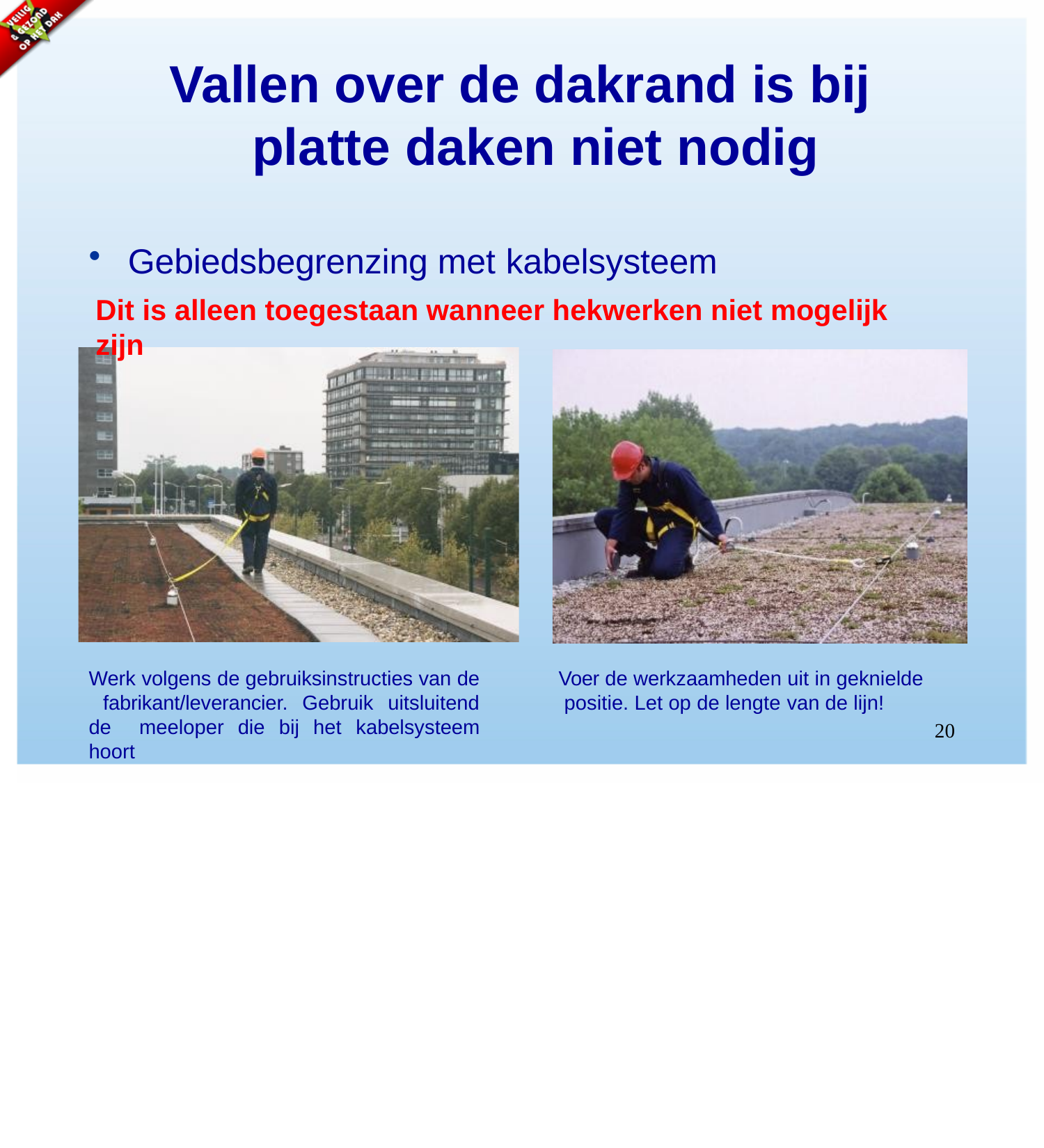

# Vallen over de dakrand is bij  platte daken niet nodig
Gebiedsbegrenzing met kabelsysteem
Dit is alleen toegestaan wanneer hekwerken niet mogelijk zijn

Werk volgens de gebruiksinstructies van de  fabrikant/leverancier. Gebruik uitsluitend de  meeloper die bij het kabelsysteem hoort
Voer de werkzaamheden uit in geknielde  positie. Let op de lengte van de lijn!
20